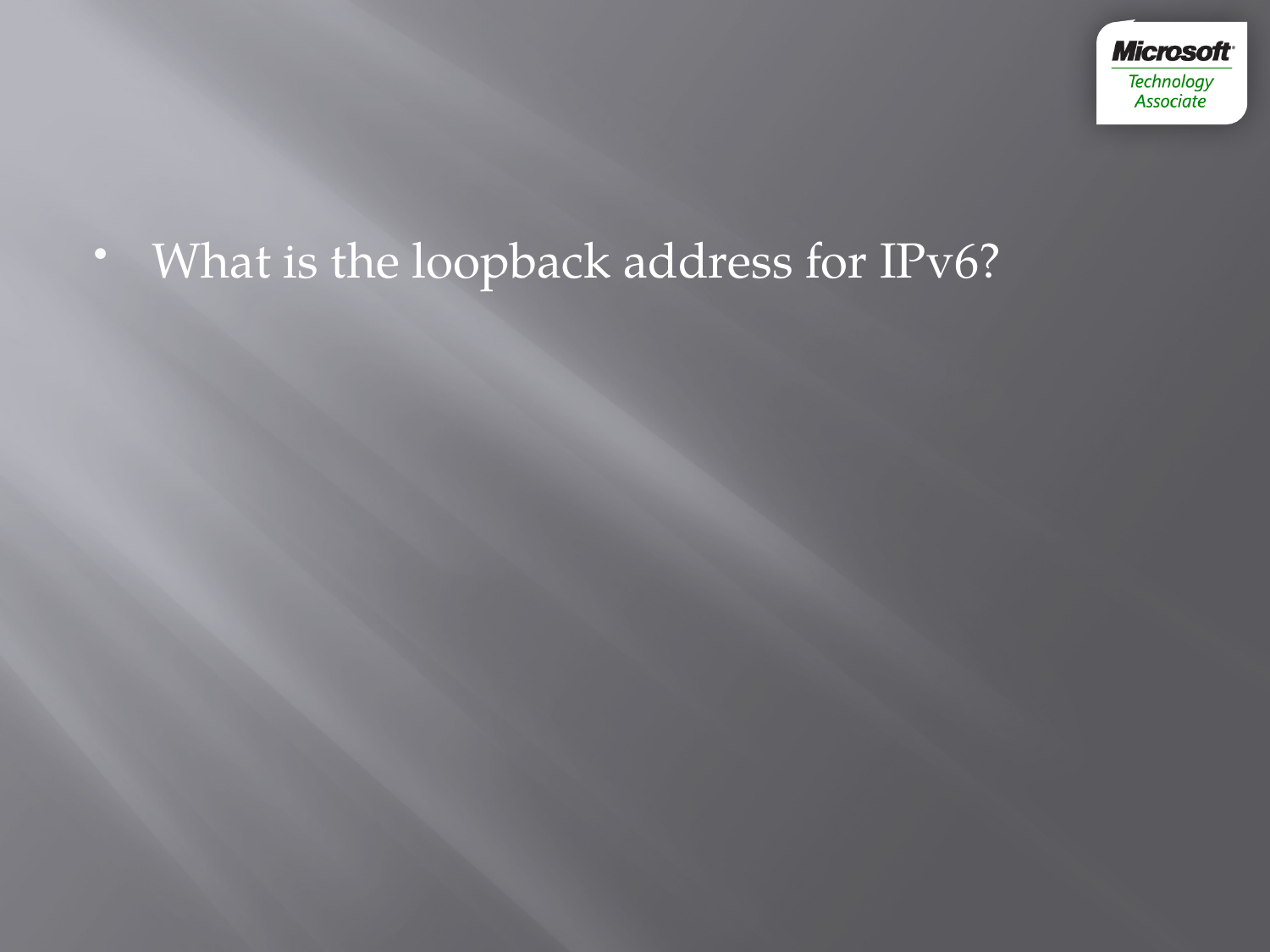

#
What is the loopback address for IPv6?